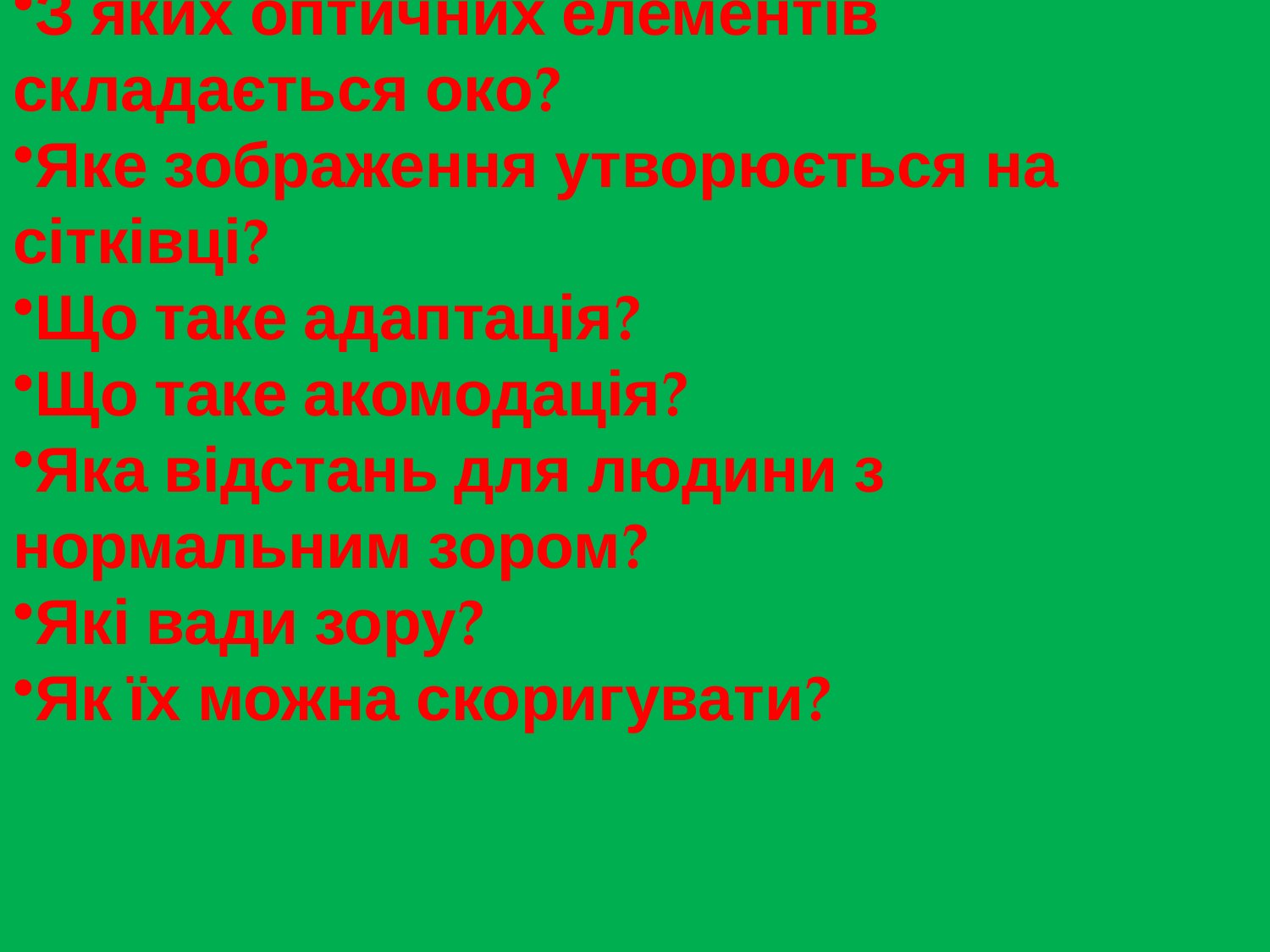

З яких оптичних елементів складається око?
Яке зображення утворюється на сітківці?
Що таке адаптація?
Що таке акомодація?
Яка відстань для людини з нормальним зором?
Які вади зору?
Як їх можна скоригувати?